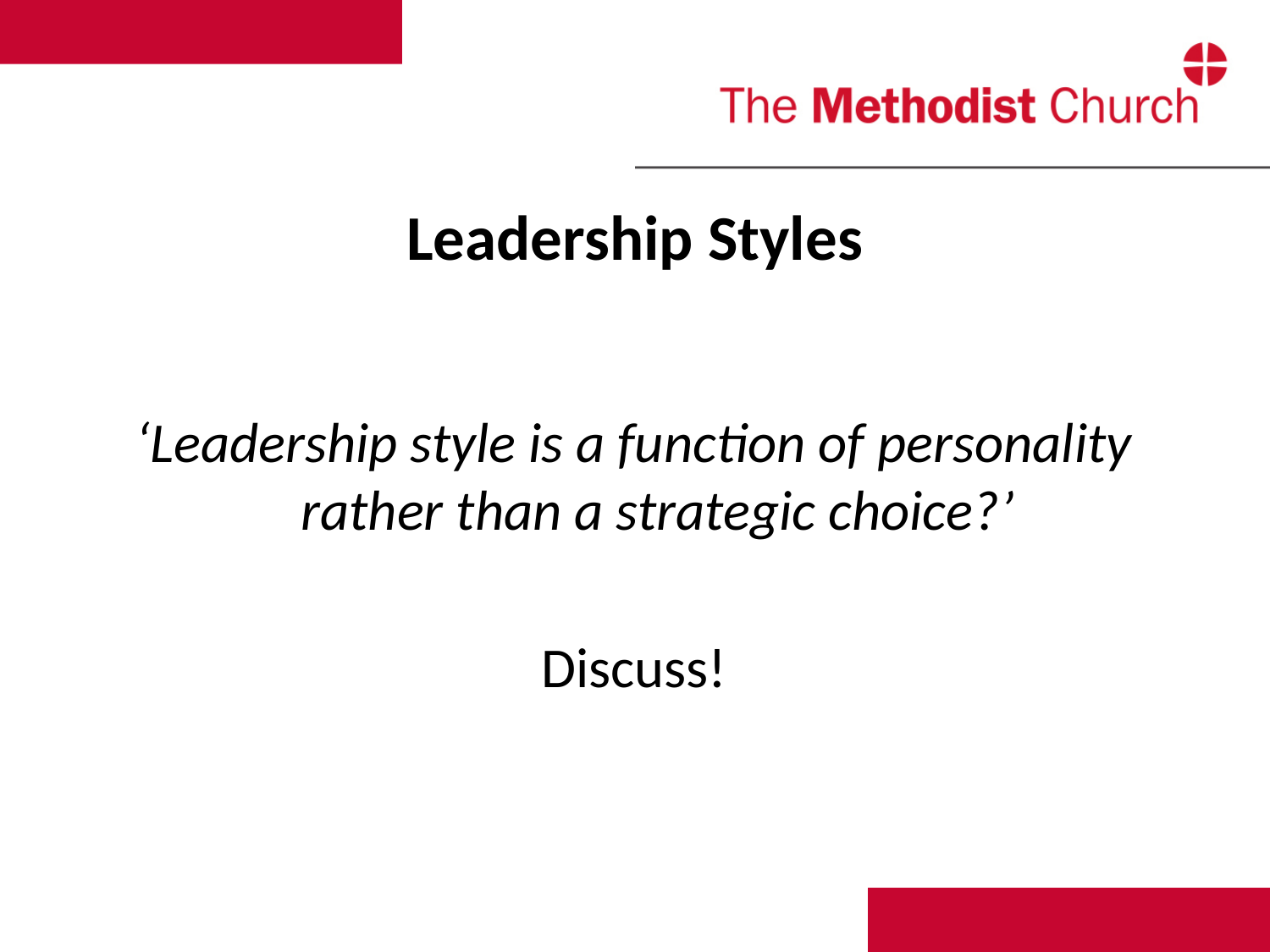

# Leadership Styles

‘Leadership style is a function of personality rather than a strategic choice?’

Discuss!